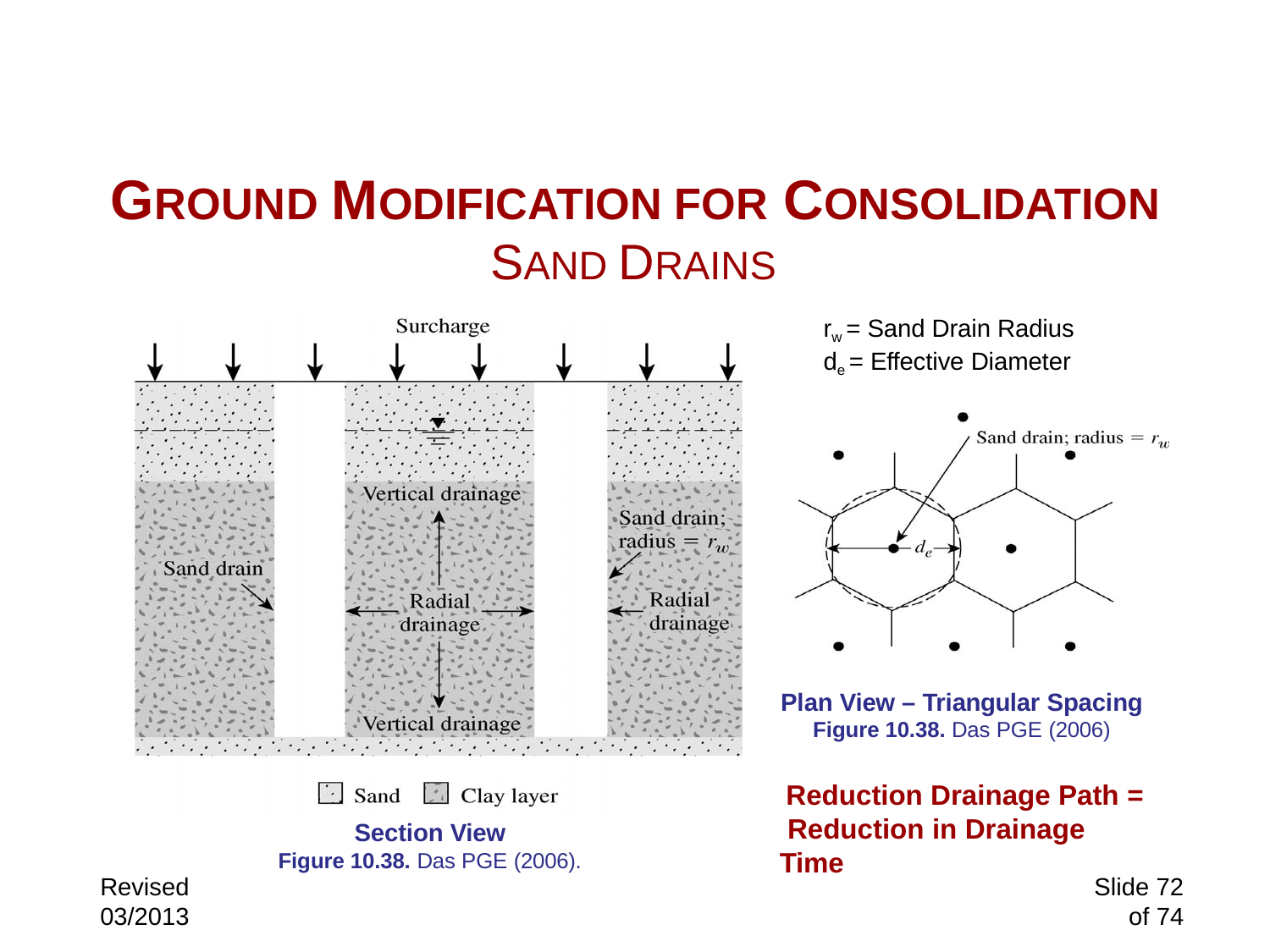

14.330 SOIL MECHANICS  Consolidation
# GROUND MODIFICATION FOR CONSOLIDATION
SAND DRAINS
rw = Sand Drain Radius  de = Effective Diameter

Plan View – Triangular Spacing
Figure 10.38. Das PGE (2006)
Reduction Drainage Path =  Reduction in Drainage Time
Section View
Figure 10.38. Das PGE (2006).
Slide 72 of 74
Revised 03/2013